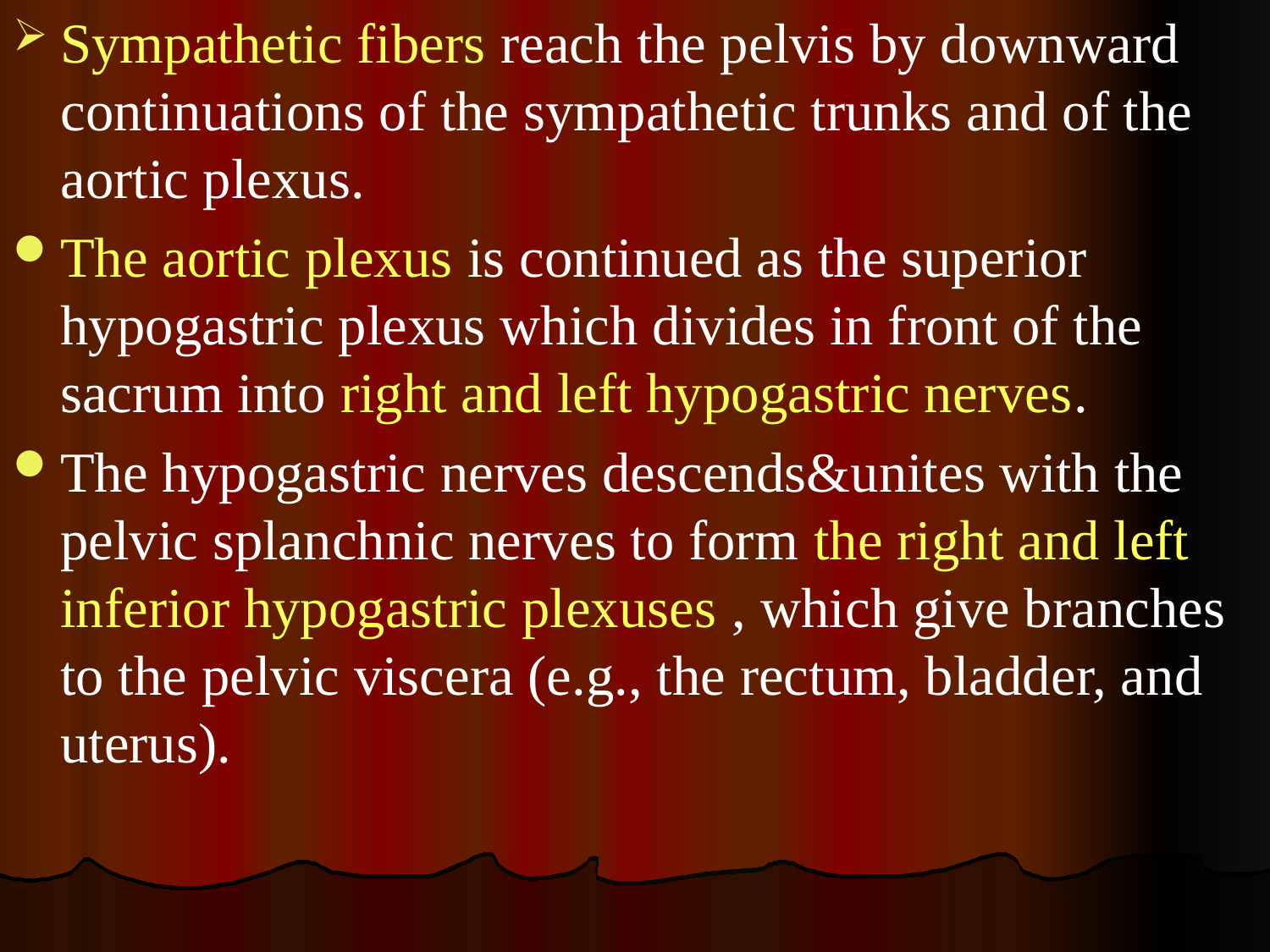

Sympathetic fibers reach the pelvis by downward continuations of the sympathetic trunks and of the aortic plexus.
The aortic plexus is continued as the superior hypogastric plexus which divides in front of the sacrum into right and left hypogastric nerves.
The hypogastric nerves descends&unites with the pelvic splanchnic nerves to form the right and left inferior hypogastric plexuses , which give branches to the pelvic viscera (e.g., the rectum, bladder, and uterus).